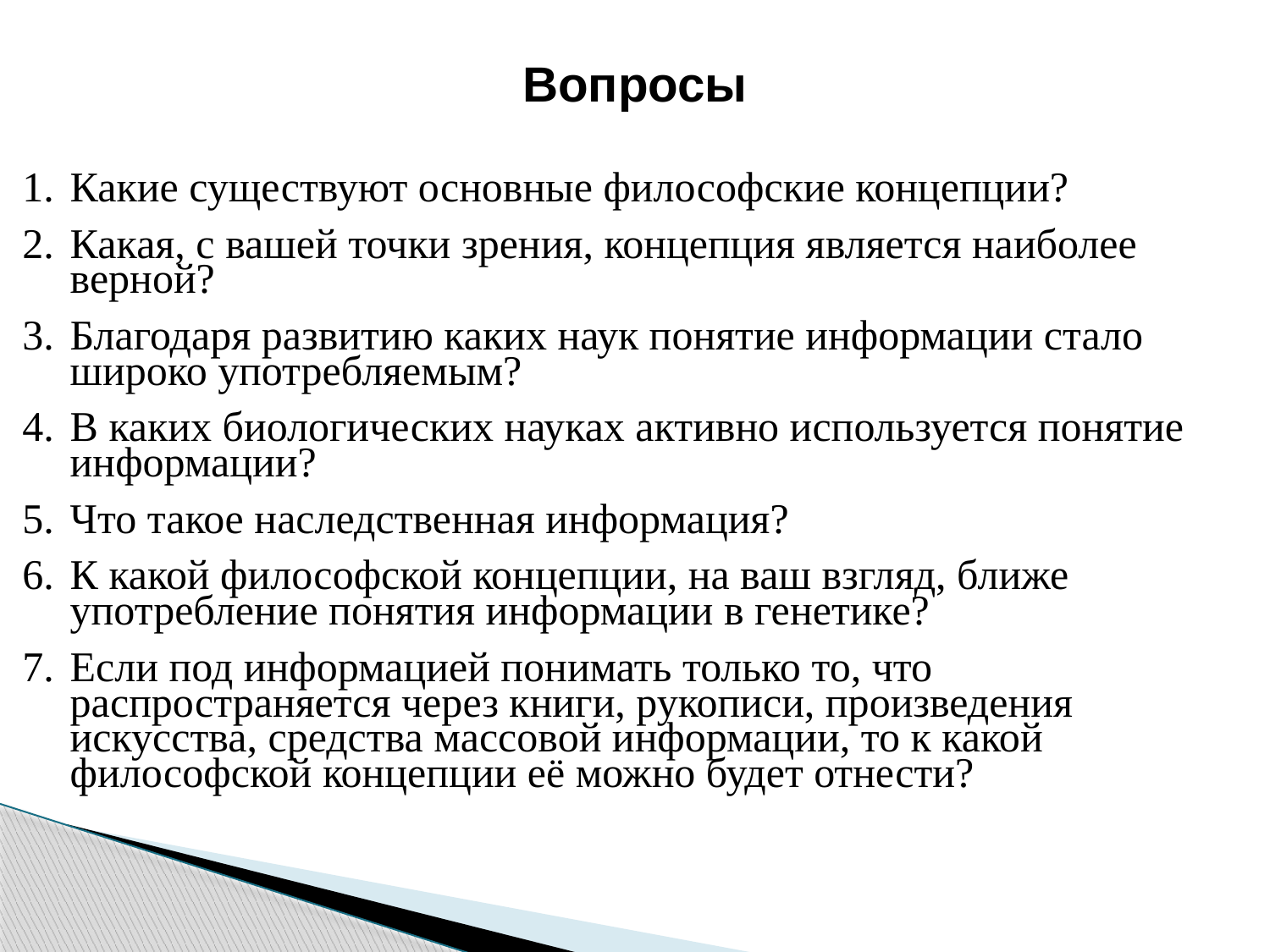

Вопросы
Какие существуют основные философские концепции?
Какая, с вашей точки зрения, концепция является наиболее верной?
Благодаря развитию каких наук понятие информации стало широко употребляемым?
В каких биологических науках активно используется понятие информации?
Что такое наследственная информация?
К какой философской концепции, на ваш взгляд, ближе употребление понятия информации в генетике?
Если под информацией понимать только то, что распространяется через книги, рукописи, произведения искусства, средства массовой информации, то к какой философской концепции её можно будет отнести?